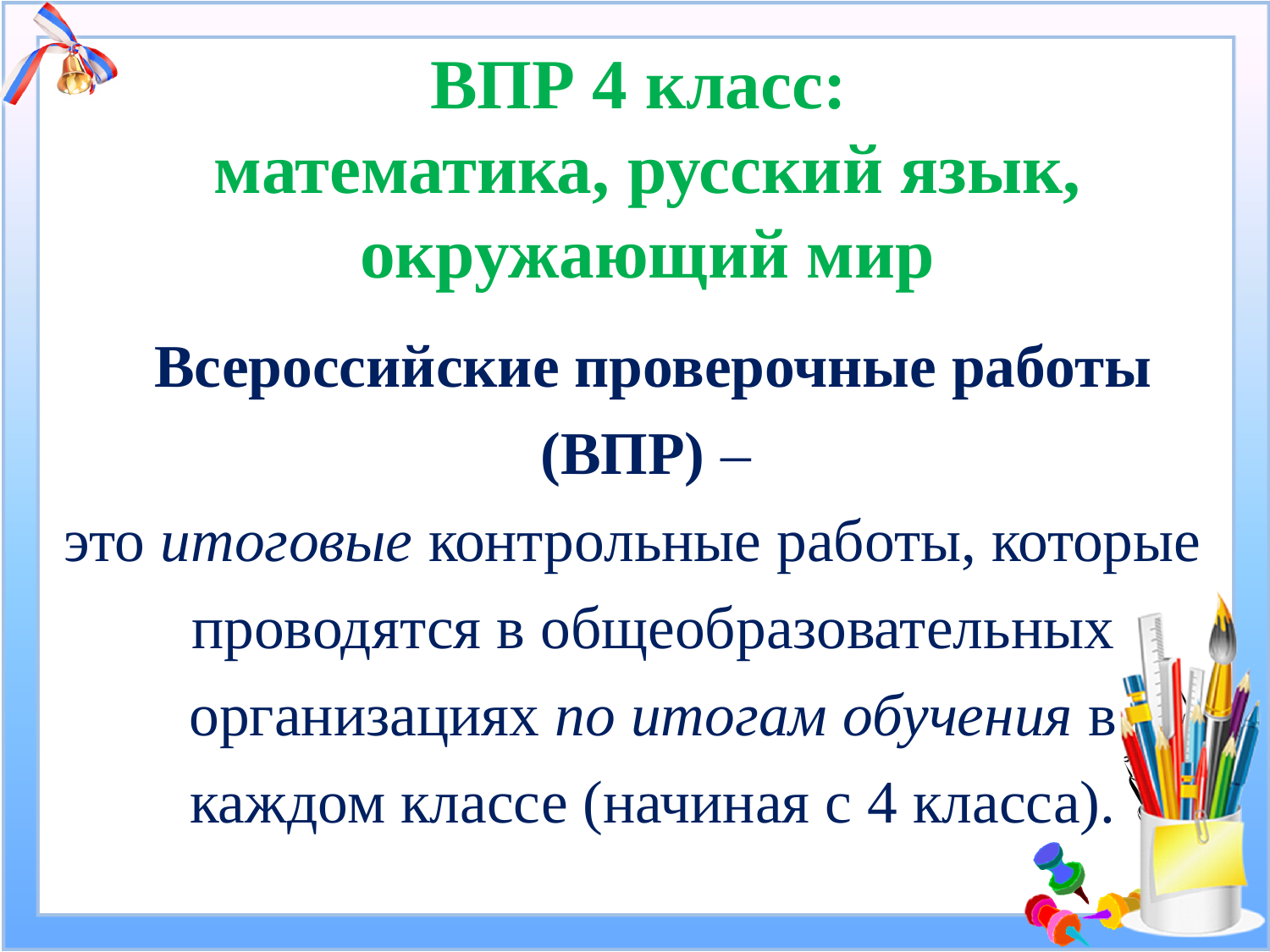

# ВПР 4 класс: математика, русский язык, окружающий мир
	Всероссийские проверочные работы (ВПР) –
это итоговые контрольные работы, которые проводятся в общеобразовательных организациях по итогам обучения в каждом классе (начиная с 4 класса).